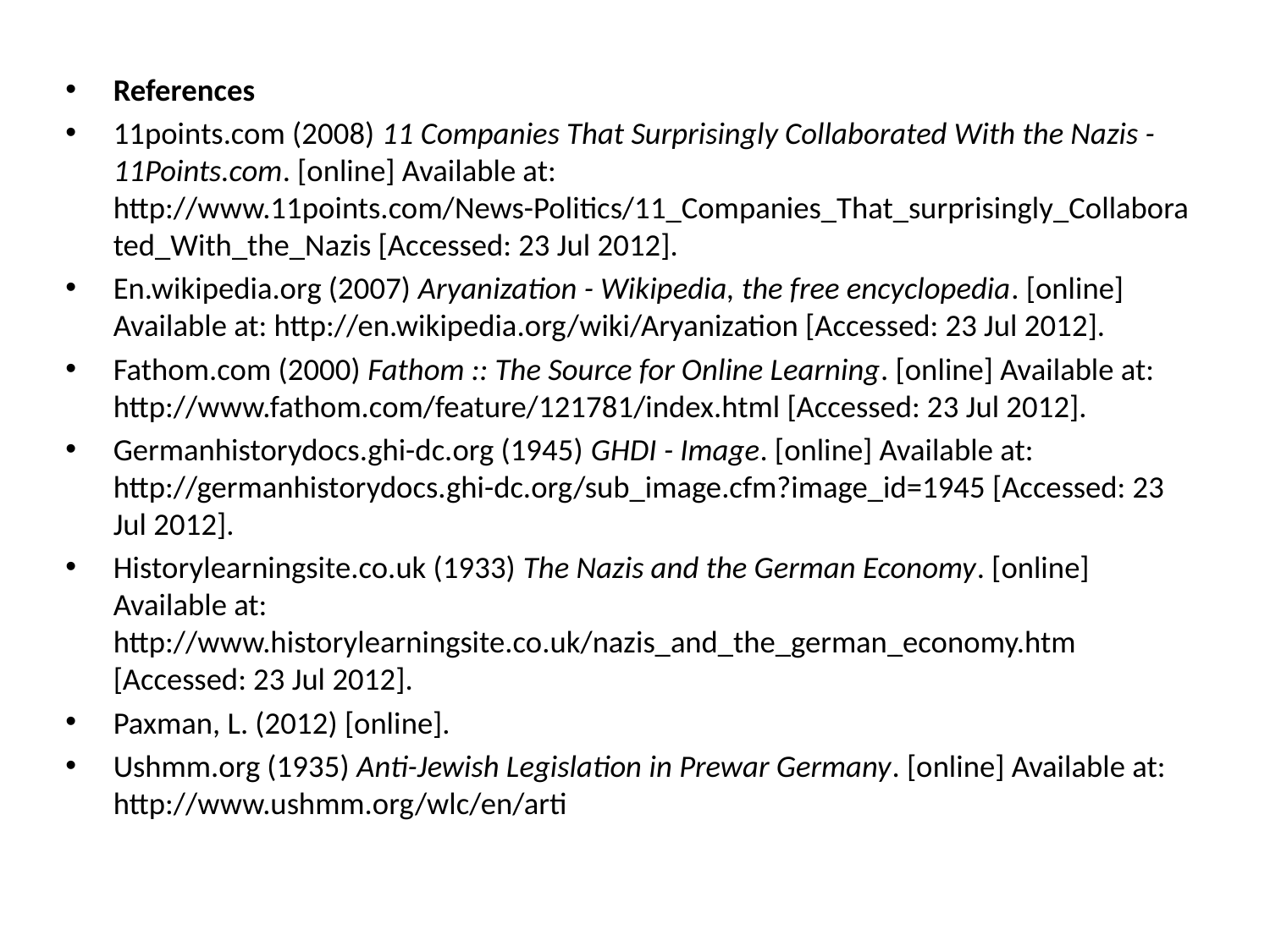

References
11points.com (2008) 11 Companies That Surprisingly Collaborated With the Nazis - 11Points.com. [online] Available at: http://www.11points.com/News-Politics/11_Companies_That_surprisingly_Collaborated_With_the_Nazis [Accessed: 23 Jul 2012].
En.wikipedia.org (2007) Aryanization - Wikipedia, the free encyclopedia. [online] Available at: http://en.wikipedia.org/wiki/Aryanization [Accessed: 23 Jul 2012].
Fathom.com (2000) Fathom :: The Source for Online Learning. [online] Available at: http://www.fathom.com/feature/121781/index.html [Accessed: 23 Jul 2012].
Germanhistorydocs.ghi-dc.org (1945) GHDI - Image. [online] Available at: http://germanhistorydocs.ghi-dc.org/sub_image.cfm?image_id=1945 [Accessed: 23 Jul 2012].
Historylearningsite.co.uk (1933) The Nazis and the German Economy. [online] Available at: http://www.historylearningsite.co.uk/nazis_and_the_german_economy.htm [Accessed: 23 Jul 2012].
Paxman, L. (2012) [online].
Ushmm.org (1935) Anti-Jewish Legislation in Prewar Germany. [online] Available at: http://www.ushmm.org/wlc/en/arti